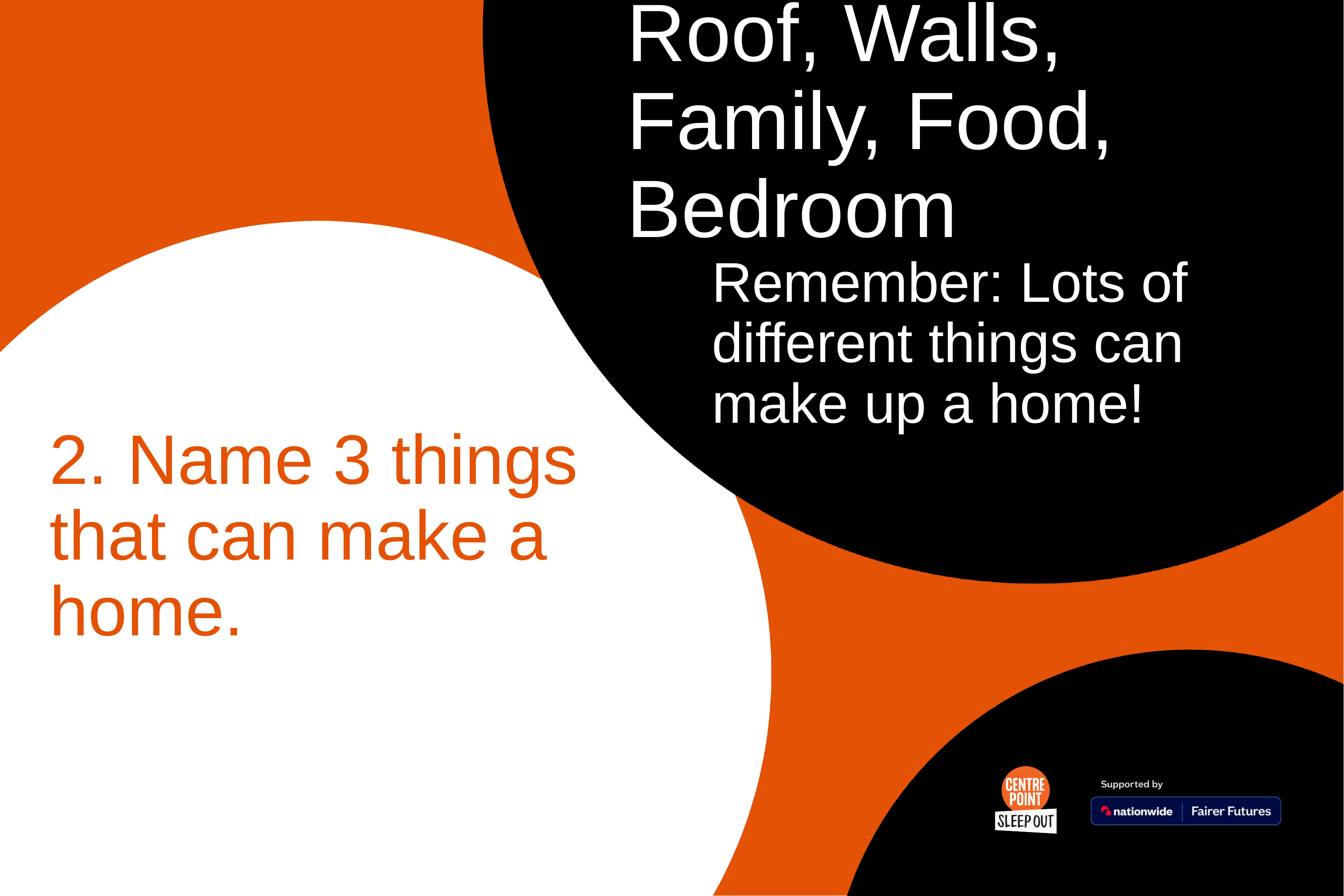

Roof, Walls, Family, Food, Bedroom
Remember: Lots of different things can make up a home!
# 2. Name 3 things that can make a home.